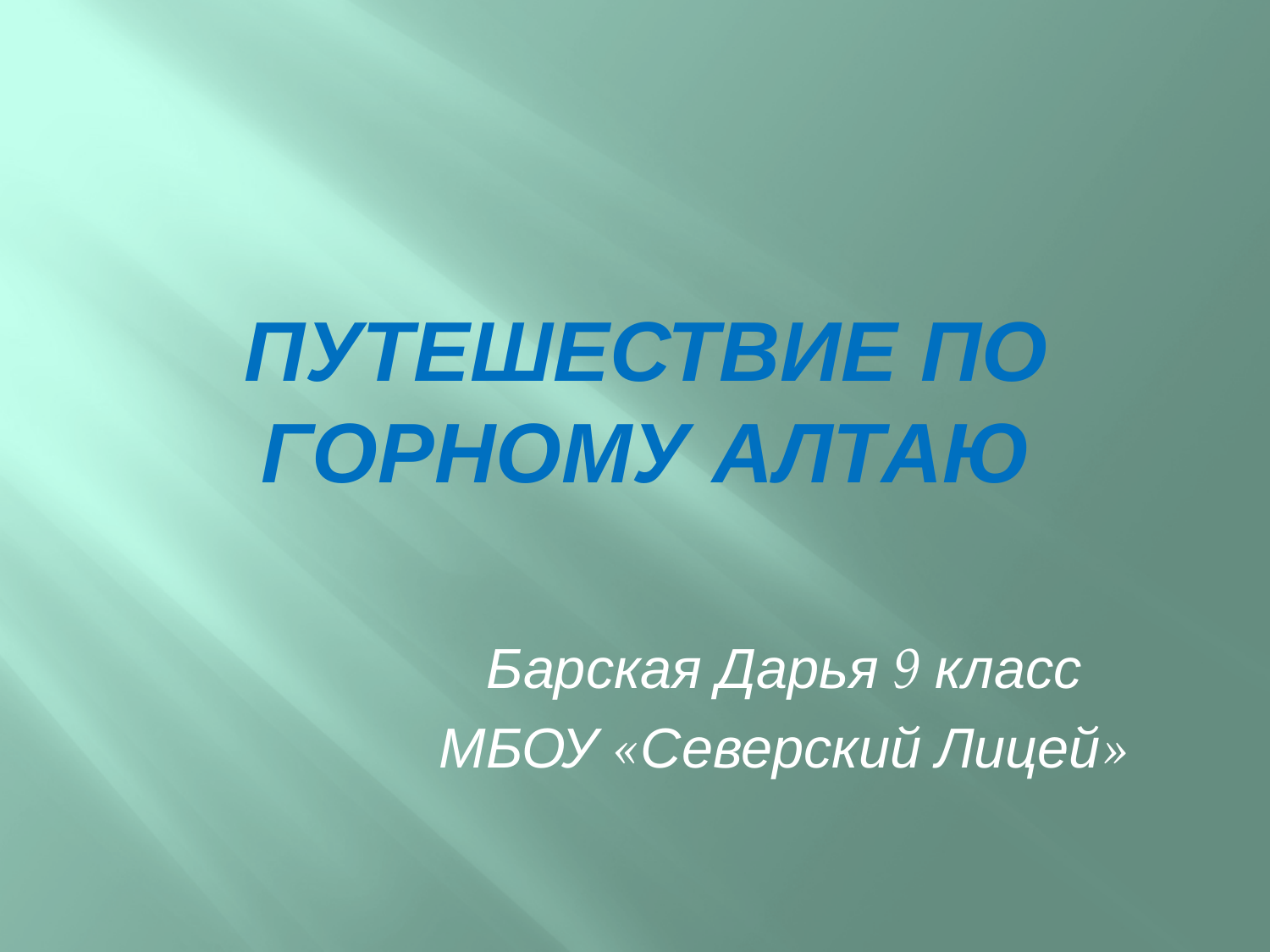

# Путешествие по Горному Алтаю
Барская Дарья 9 класс
МБОУ «Северский Лицей»